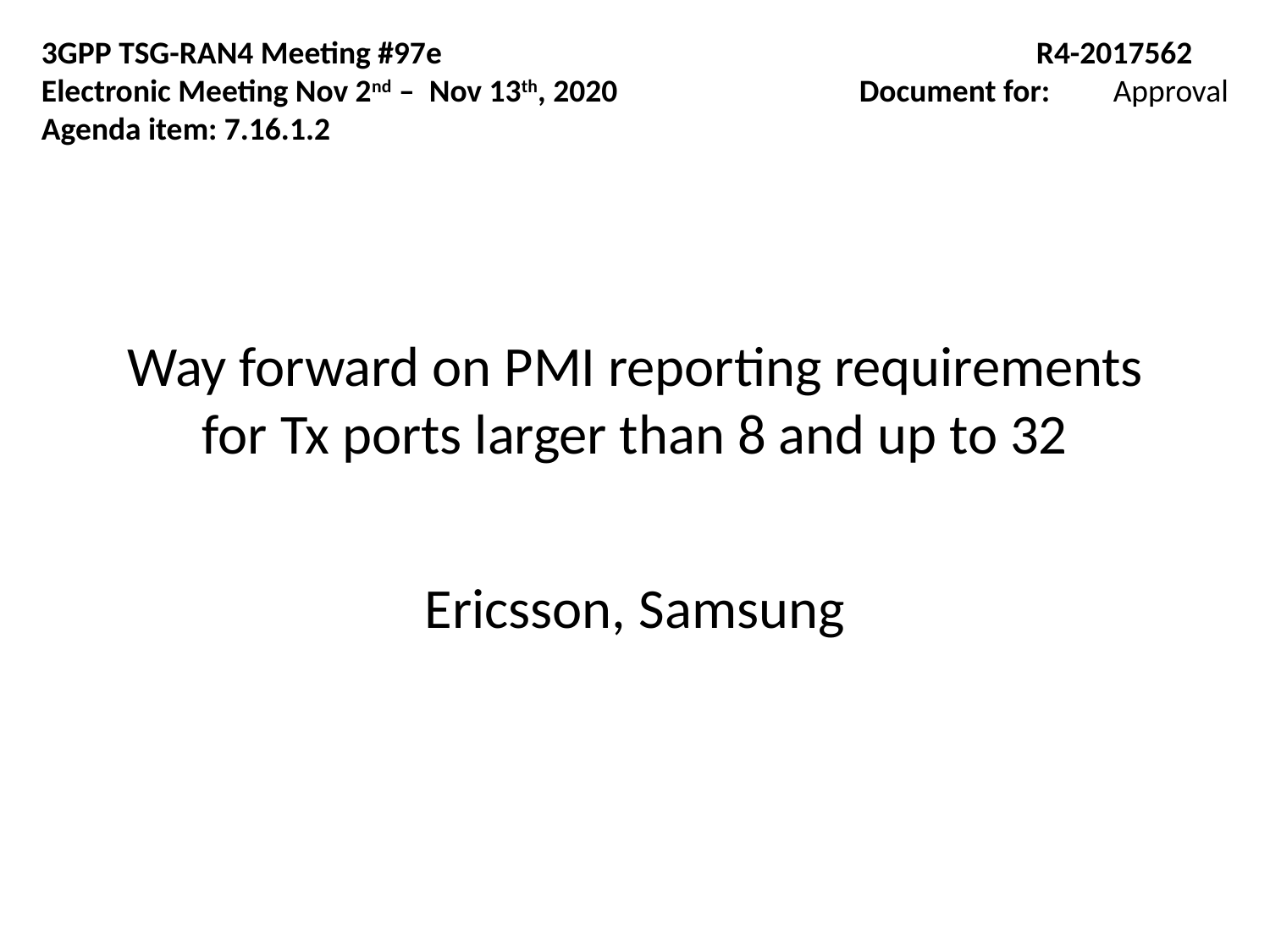

3GPP TSG-RAN4 Meeting #97e
Electronic Meeting Nov 2nd –  Nov 13th, 2020
Agenda item: 7.16.1.2
R4-2017562
Document for:	Approval
# Way forward on PMI reporting requirements for Tx ports larger than 8 and up to 32
Ericsson, Samsung